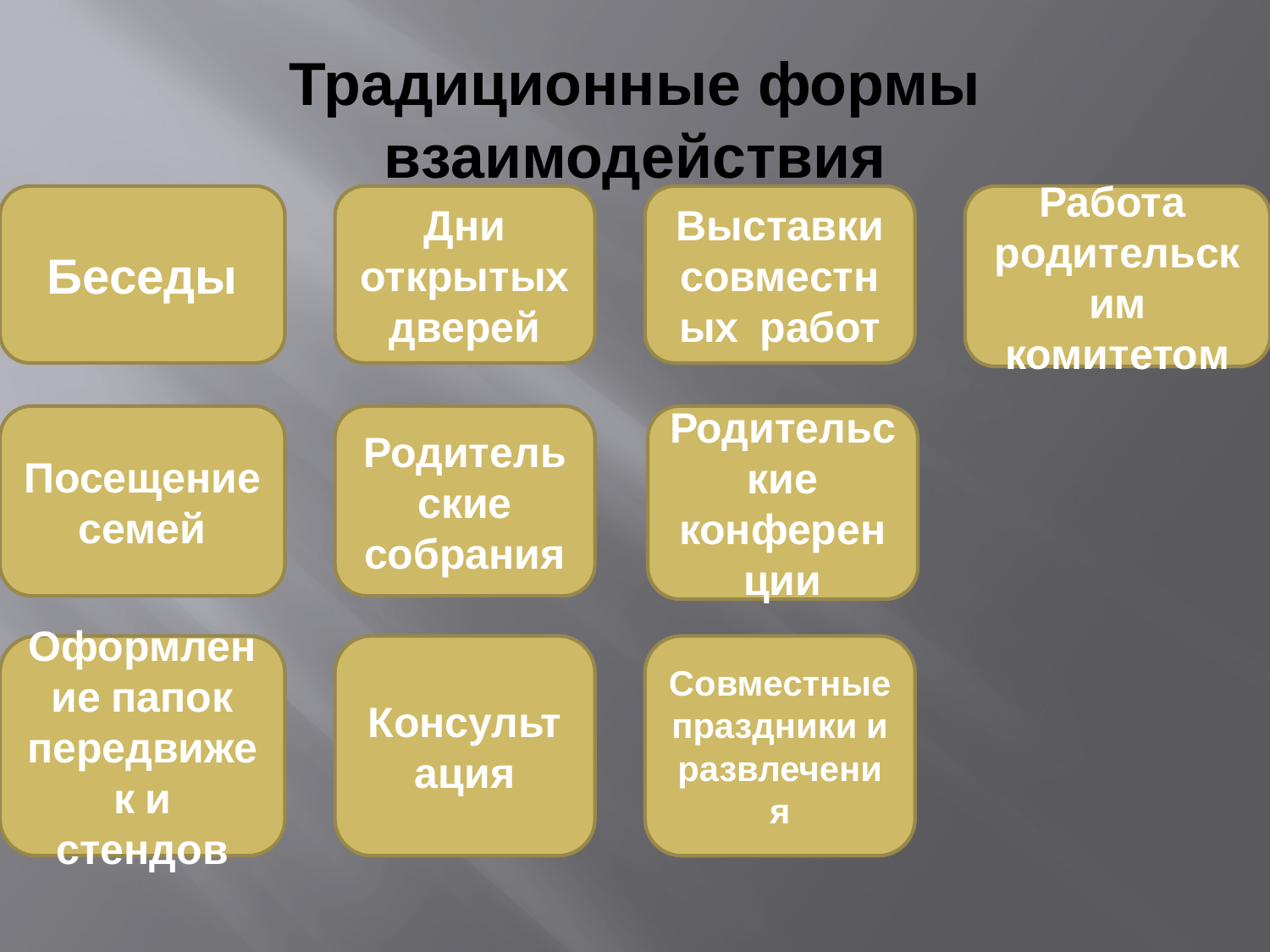

# Традиционные формы взаимодействия
Беседы
Дни открытых дверей
Выставки совместных  работ
Работа  родительским комитетом

Посещение семей
Родительские собрания
Родительские конференции
Оформление папок передвижек и стендов
Консультация
Совместные праздники и развлечения